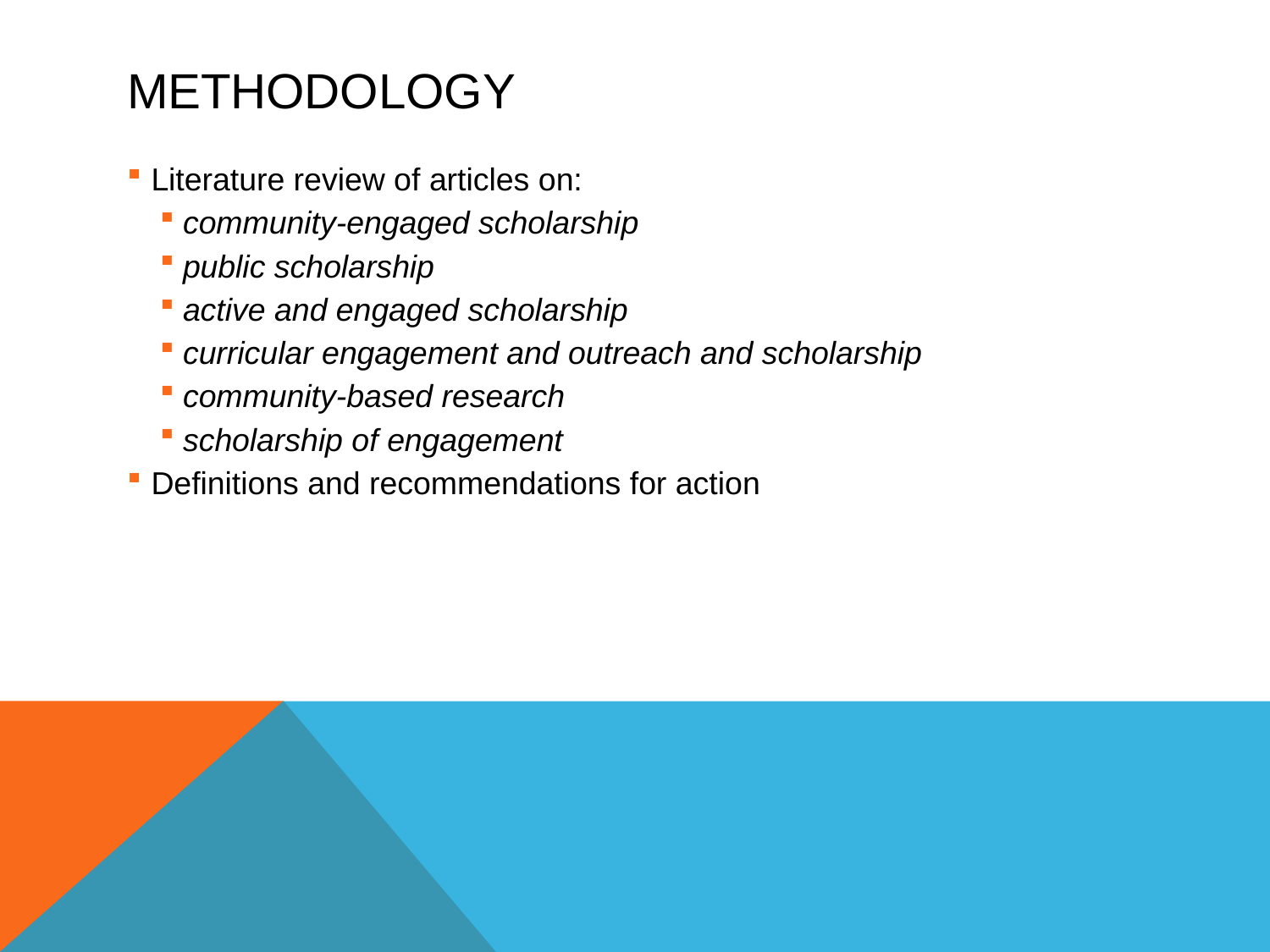

# methodology
Literature review of articles on:
community-engaged scholarship
public scholarship
active and engaged scholarship
curricular engagement and outreach and scholarship
community-based research
scholarship of engagement
Definitions and recommendations for action